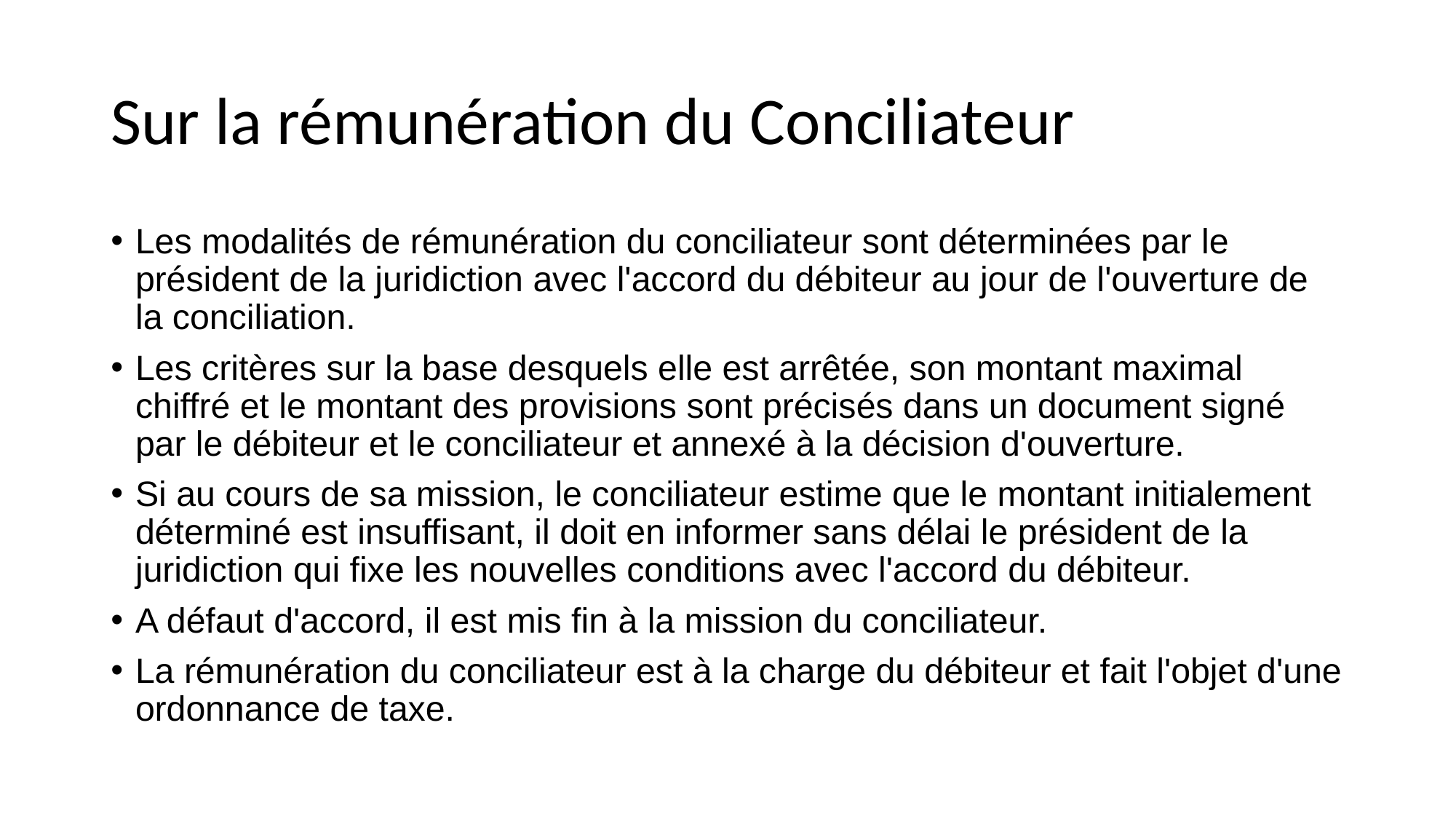

# Sur la rémunération du Conciliateur
Les modalités de rémunération du conciliateur sont déterminées par le président de la juridiction avec l'accord du débiteur au jour de l'ouverture de la conciliation.
Les critères sur la base desquels elle est arrêtée, son montant maximal chiffré et le montant des provisions sont précisés dans un document signé par le débiteur et le conciliateur et annexé à la décision d'ouverture.
Si au cours de sa mission, le conciliateur estime que le montant initialement déterminé est insuffisant, il doit en informer sans délai le président de la juridiction qui fixe les nouvelles conditions avec l'accord du débiteur.
A défaut d'accord, il est mis fin à la mission du conciliateur.
La rémunération du conciliateur est à la charge du débiteur et fait l'objet d'une ordonnance de taxe.